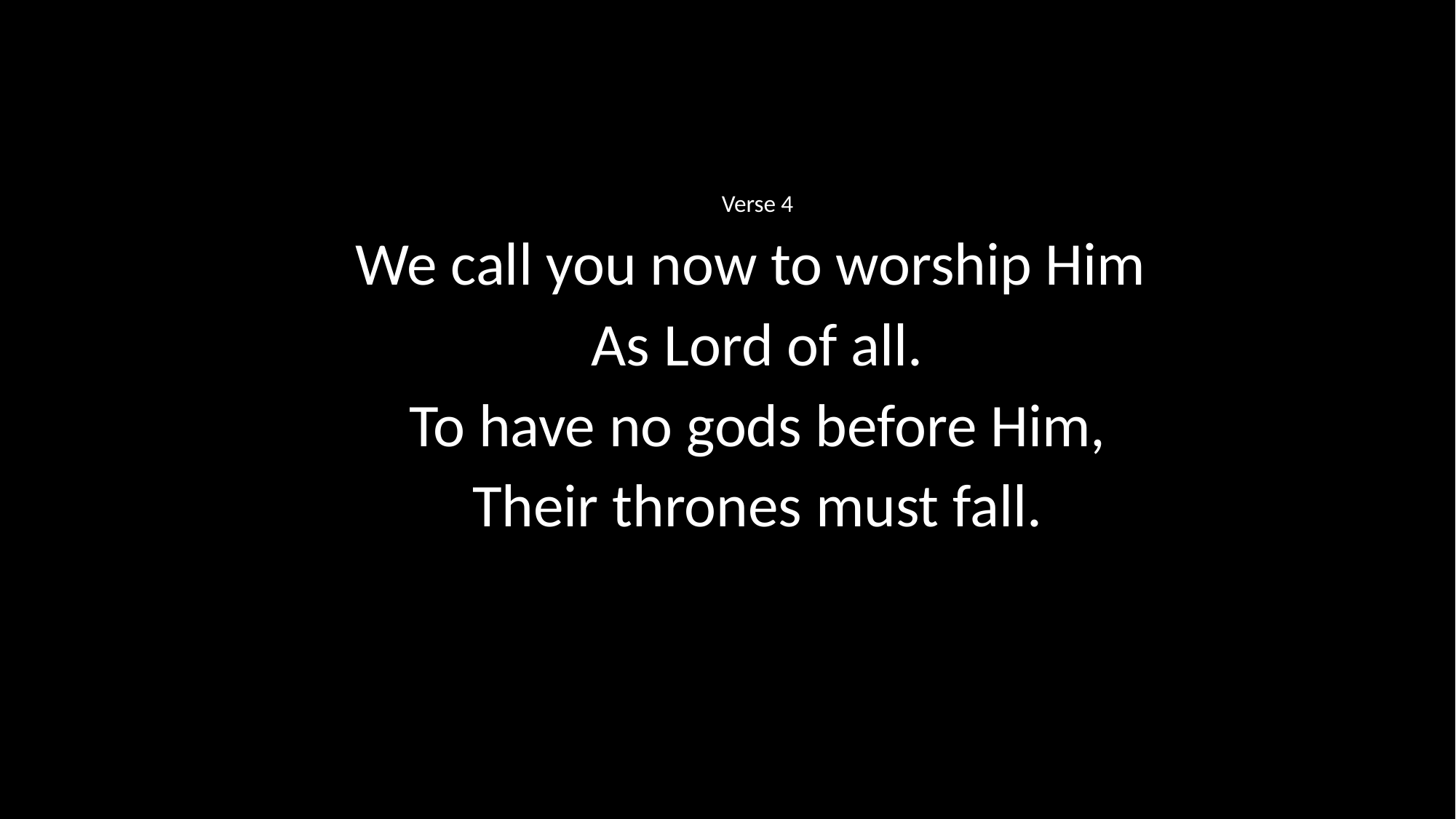

Verse 4
We call you now to worship Him
As Lord of all.
To have no gods before Him,
Their thrones must fall.